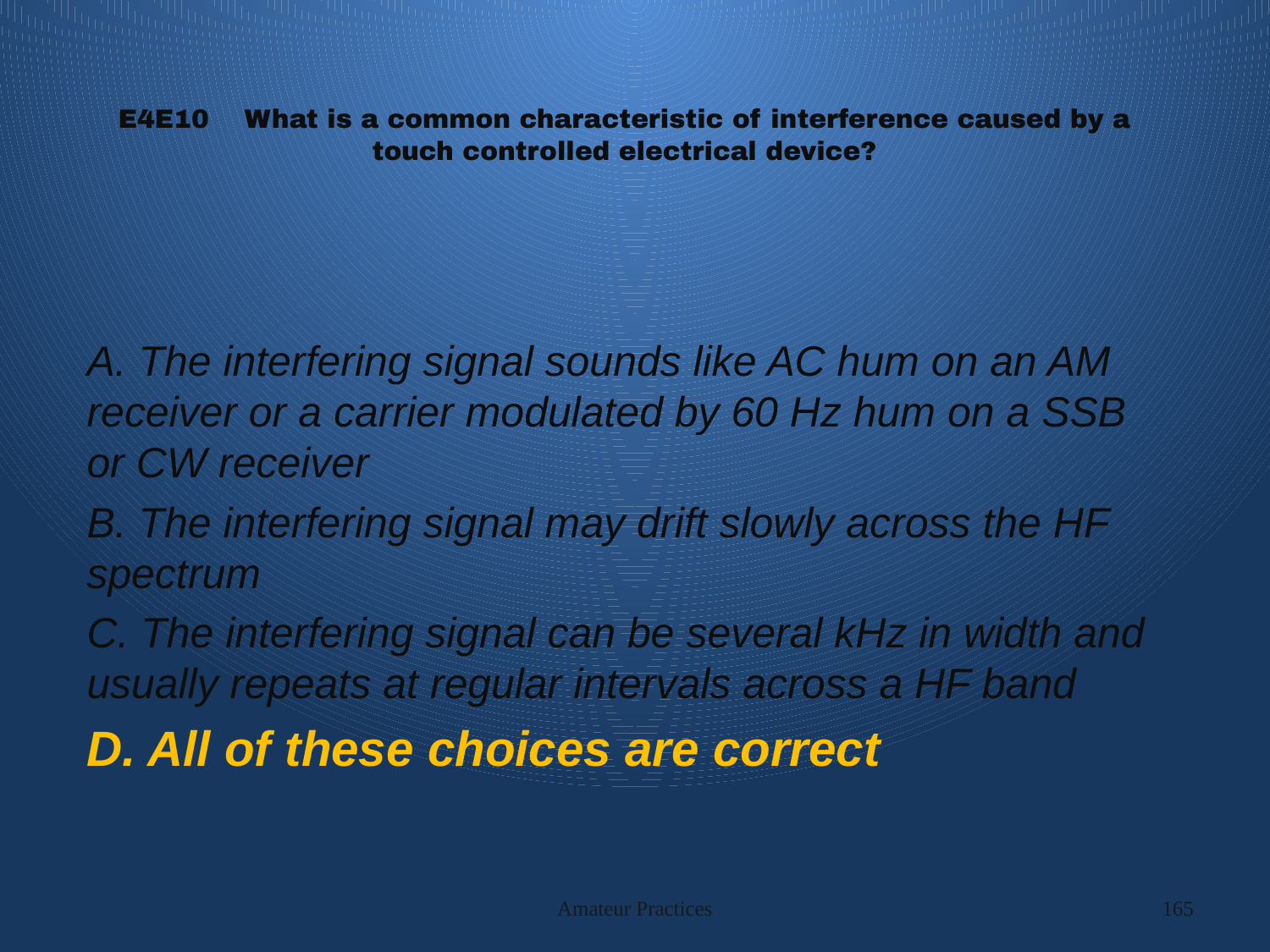

# E4E10    What is a common characteristic of interference caused by a touch controlled electrical device?
A. The interfering signal sounds like AC hum on an AM receiver or a carrier modulated by 60 Hz hum on a SSB or CW receiver
B. The interfering signal may drift slowly across the HF spectrum
C. The interfering signal can be several kHz in width and usually repeats at regular intervals across a HF band
D. All of these choices are correct
Amateur Practices
165